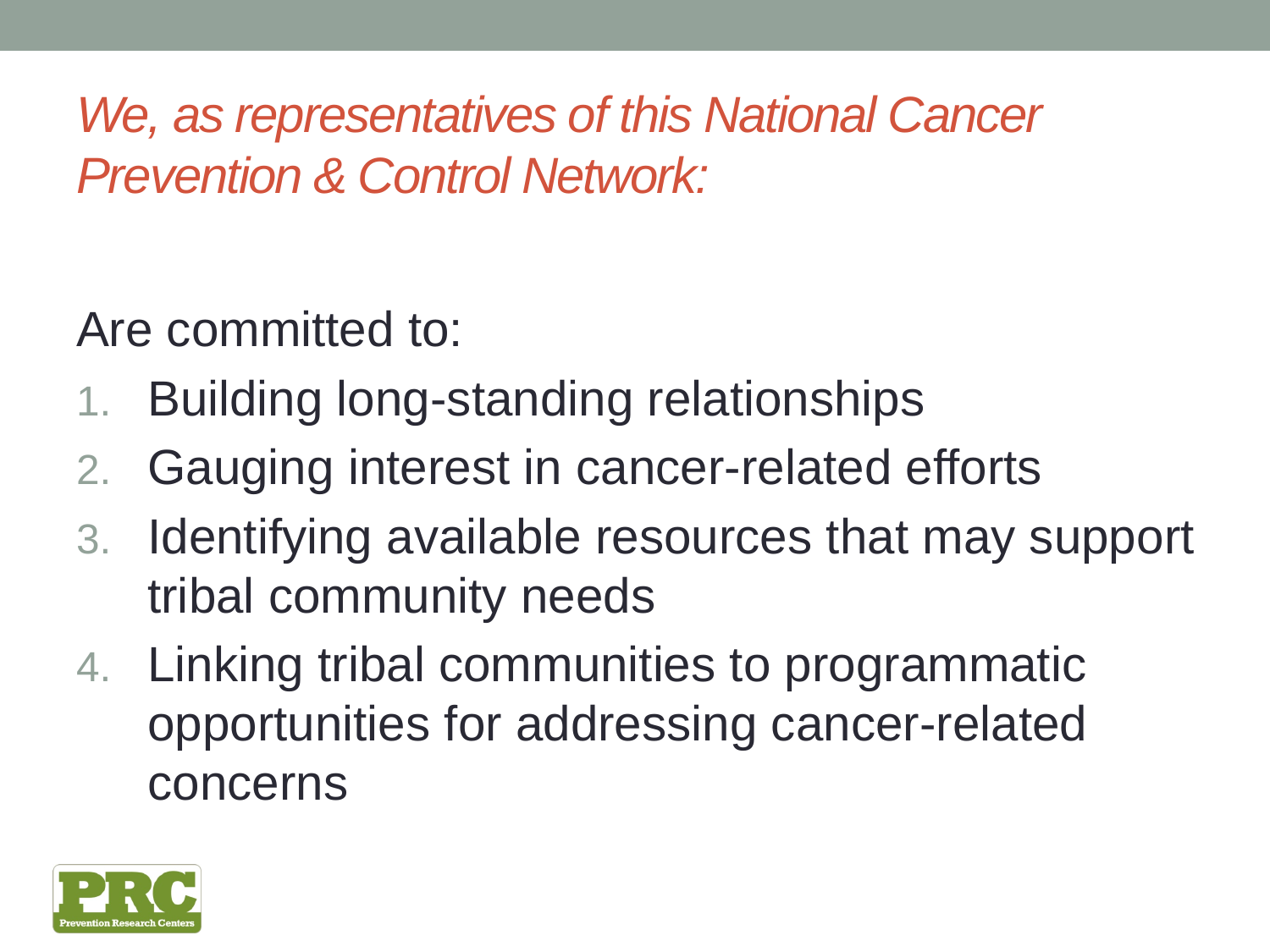

# We, as representatives of this National Cancer Prevention & Control Network:

Are committed to:
Building long-standing relationships
Gauging interest in cancer-related efforts
Identifying available resources that may support tribal community needs
Linking tribal communities to programmatic opportunities for addressing cancer-related concerns